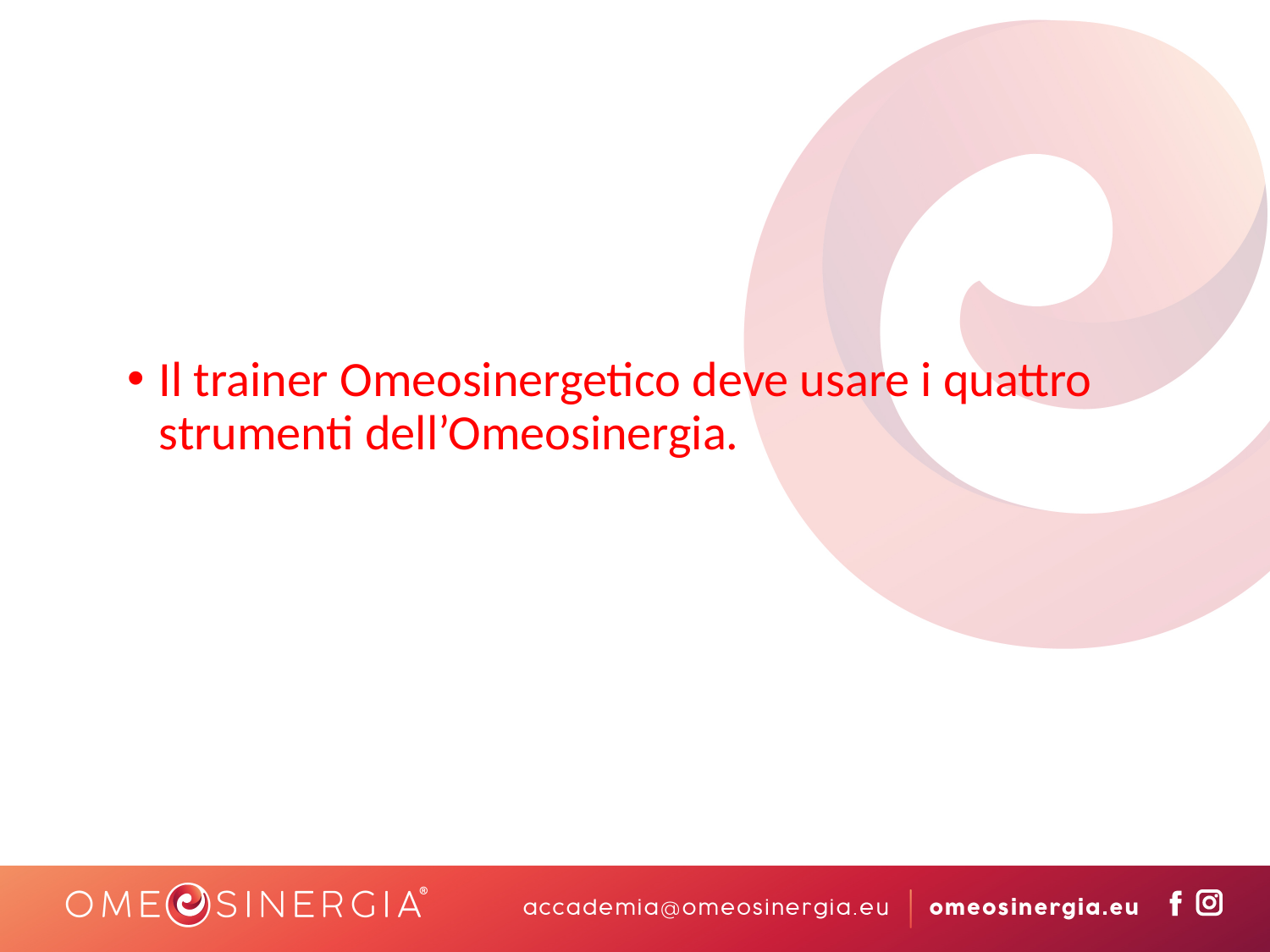

Il trainer Omeosinergetico deve usare i quattro strumenti dell’Omeosinergia.